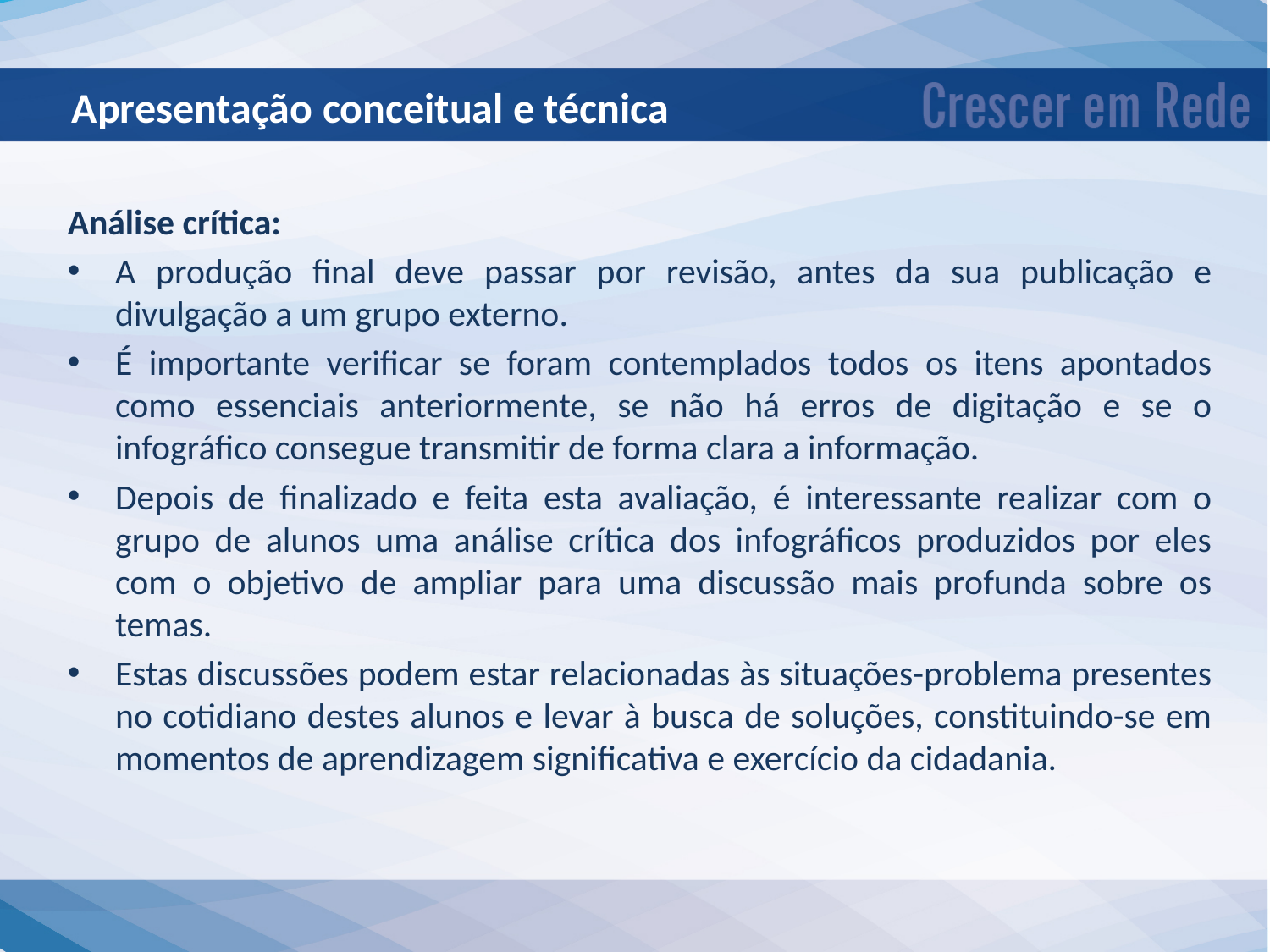

Apresentação conceitual e técnica
Análise crítica:
A produção final deve passar por revisão, antes da sua publicação e divulgação a um grupo externo.
É importante verificar se foram contemplados todos os itens apontados como essenciais anteriormente, se não há erros de digitação e se o infográfico consegue transmitir de forma clara a informação.
Depois de finalizado e feita esta avaliação, é interessante realizar com o grupo de alunos uma análise crítica dos infográficos produzidos por eles com o objetivo de ampliar para uma discussão mais profunda sobre os temas.
Estas discussões podem estar relacionadas às situações-problema presentes no cotidiano destes alunos e levar à busca de soluções, constituindo-se em momentos de aprendizagem significativa e exercício da cidadania.